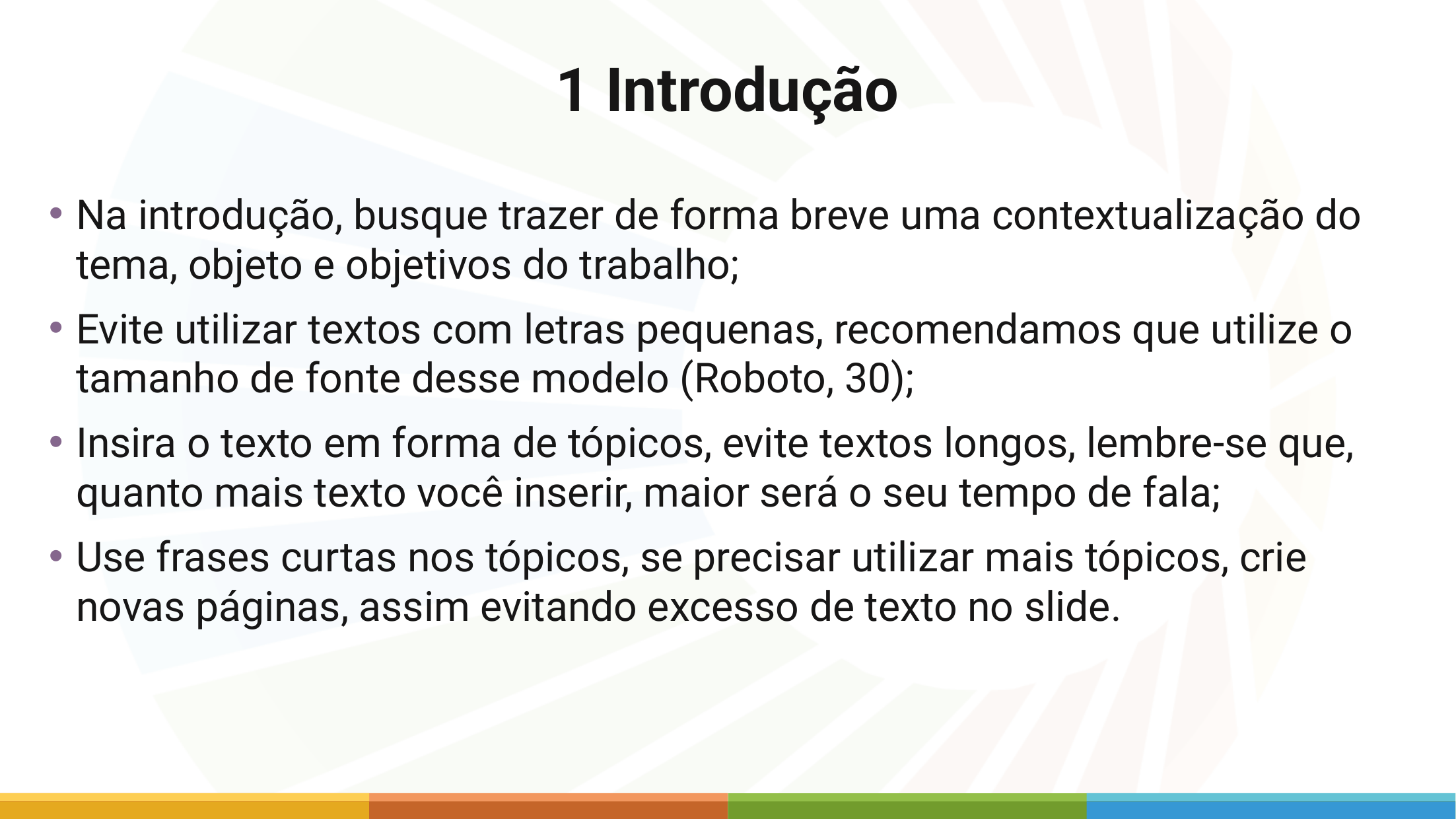

# 1 Introdução
Na introdução, busque trazer de forma breve uma contextualização do tema, objeto e objetivos do trabalho;
Evite utilizar textos com letras pequenas, recomendamos que utilize o tamanho de fonte desse modelo (Roboto, 30);
Insira o texto em forma de tópicos, evite textos longos, lembre-se que, quanto mais texto você inserir, maior será o seu tempo de fala;
Use frases curtas nos tópicos, se precisar utilizar mais tópicos, crie novas páginas, assim evitando excesso de texto no slide.